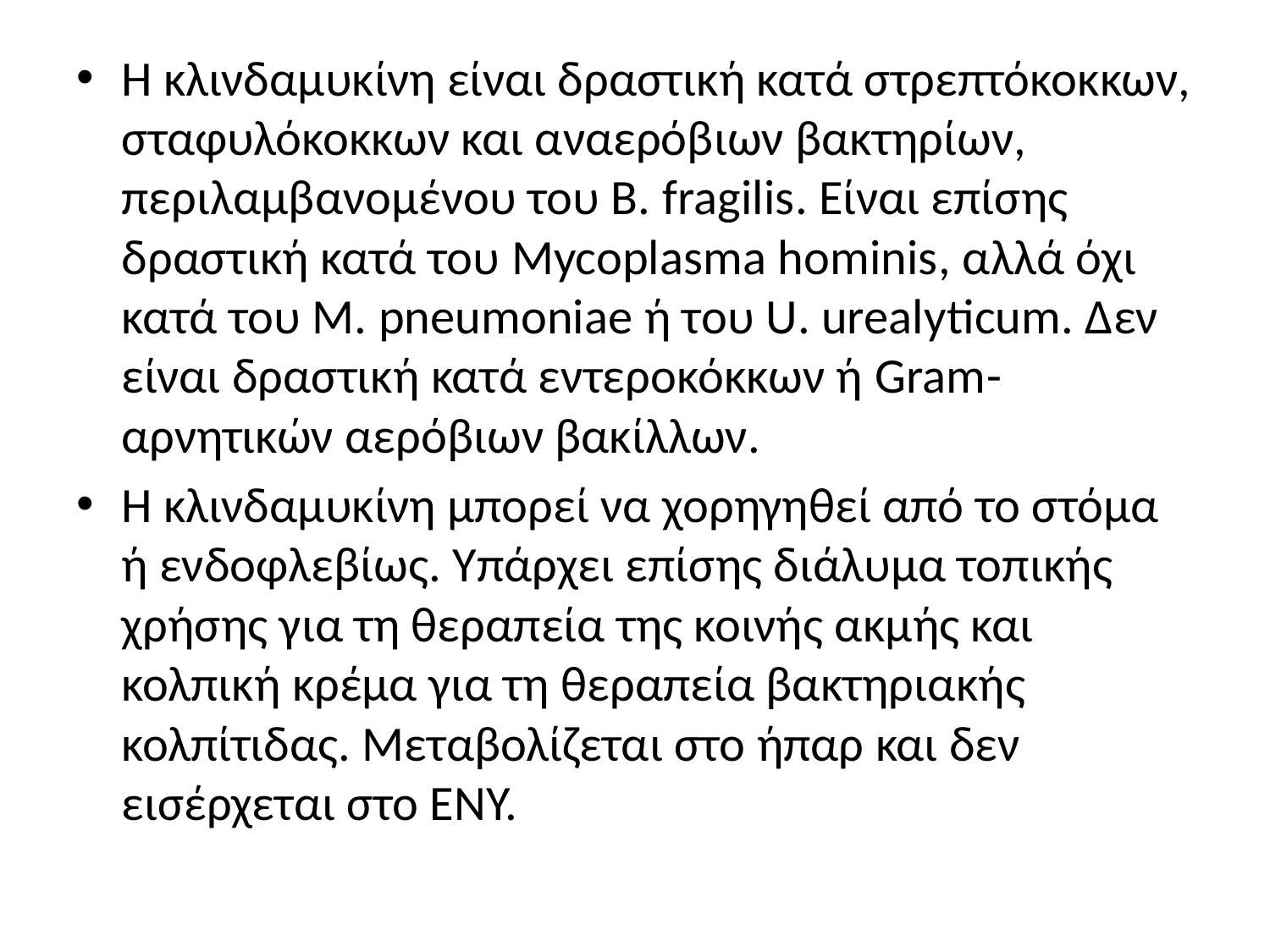

Η κλινδαμυκίνη είναι δραστική κατά στρεπτόκοκκων, σταφυλόκοκκων και αναερόβιων βακτηρίων, περιλαμβανομένου του Β. fragilis. Είναι επίσης δραστική κατά του Mycoplasma hominis, αλλά όχι κατά του Μ. pneumoniae ή του U. urealyticum. Δεν είναι δραστική κατά εντεροκόκκων ή Gram-αρνητικών αερόβιων βακίλλων.
Η κλινδαμυκίνη μπορεί να χορηγηθεί από το στόμα ή ενδοφλεβίως. Υπάρχει επίσης διάλυμα τοπικής χρήσης για τη θεραπεία της κοινής ακμής και κολπική κρέμα για τη θεραπεία βακτηριακής κολπίτιδας. Μεταβολίζεται στο ήπαρ και δεν εισέρχεται στο ΕΝΥ.